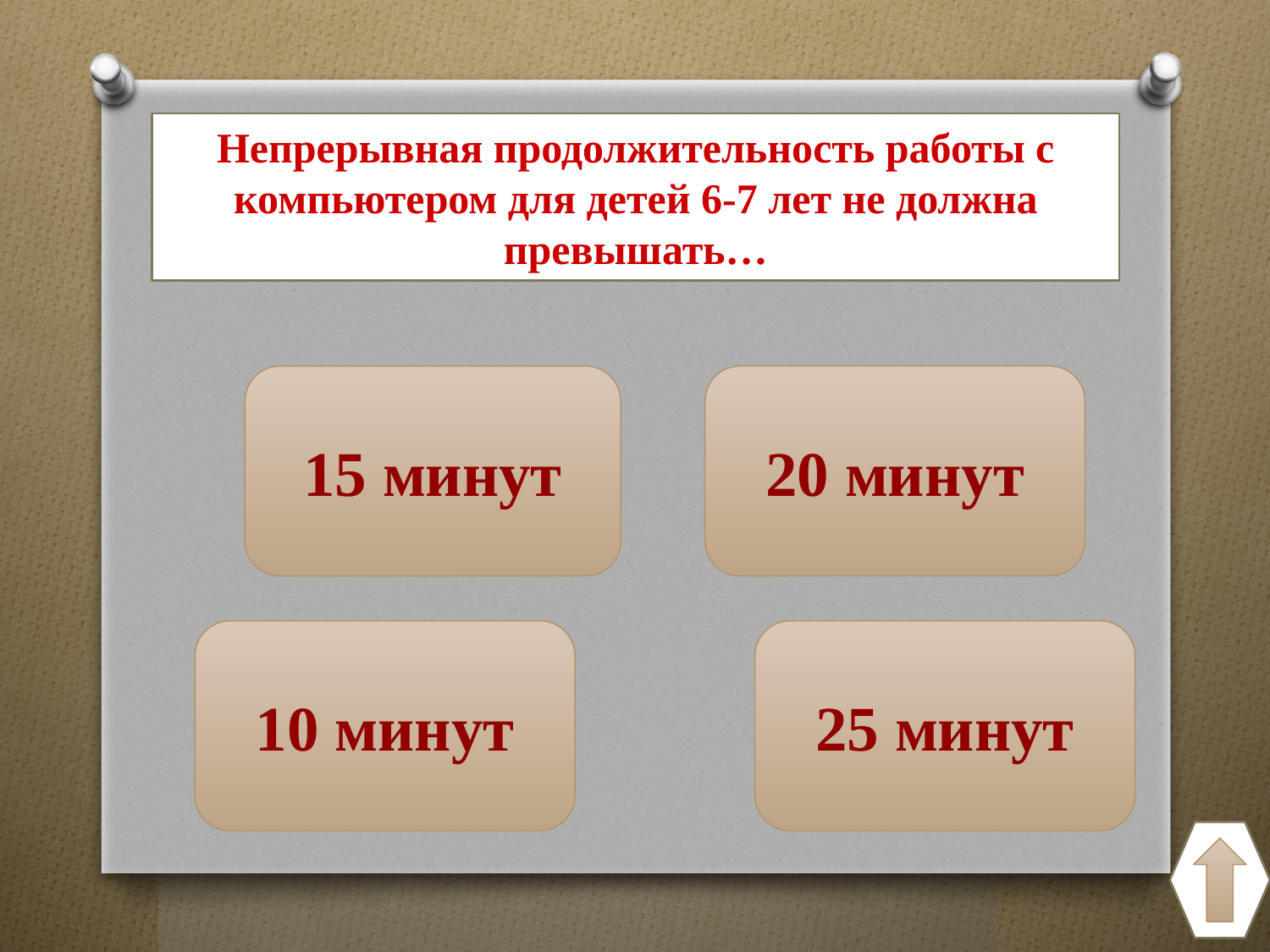

# Непрерывная продолжительность работы с компьютером для детей 6-7 лет не должна превышать…
20 минут
15 минут
10 минут
25 минут